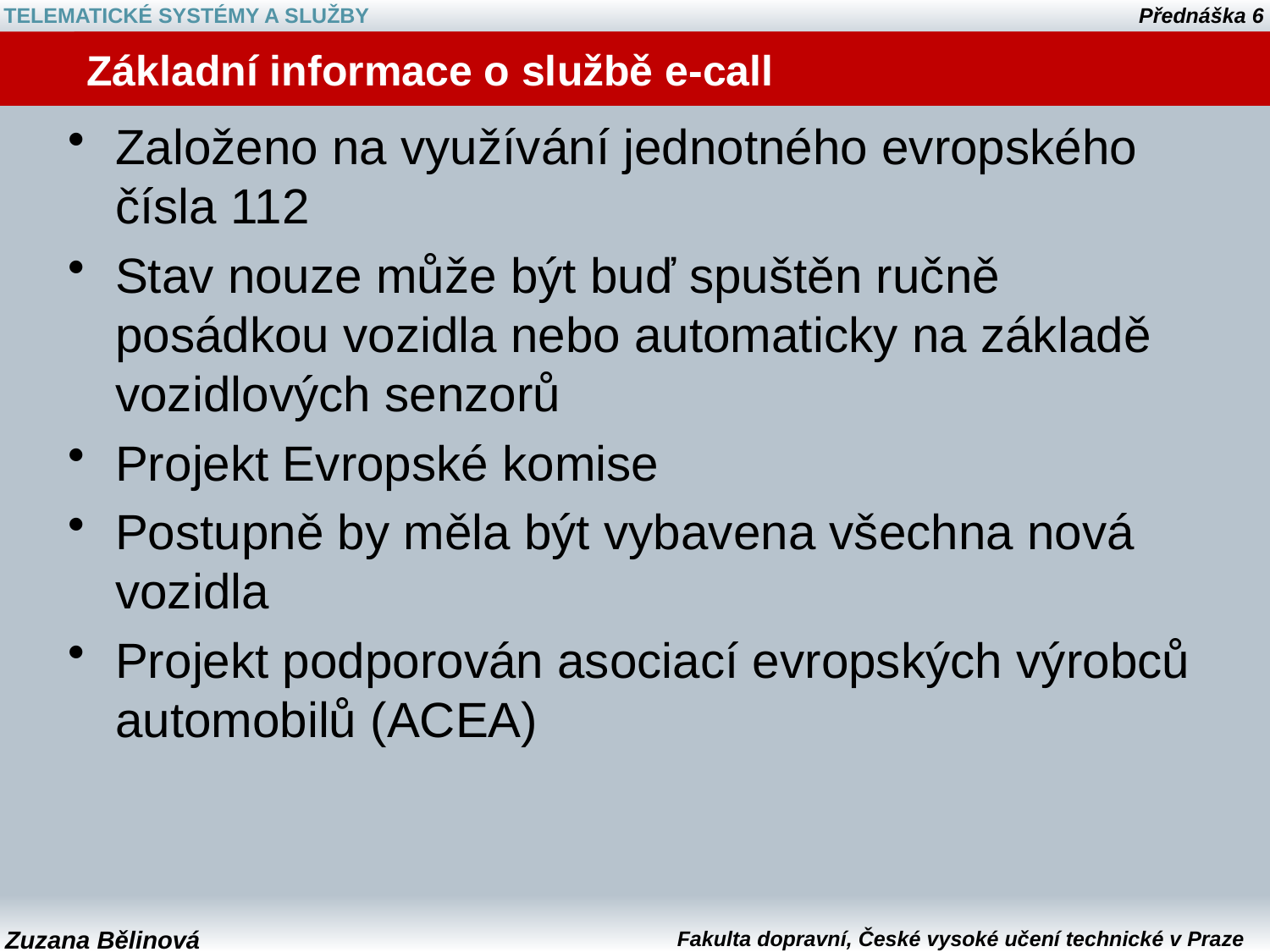

# Základní informace o službě e-call
Založeno na využívání jednotného evropského čísla 112
Stav nouze může být buď spuštěn ručně posádkou vozidla nebo automaticky na základě vozidlových senzorů
Projekt Evropské komise
Postupně by měla být vybavena všechna nová vozidla
Projekt podporován asociací evropských výrobců automobilů (ACEA)